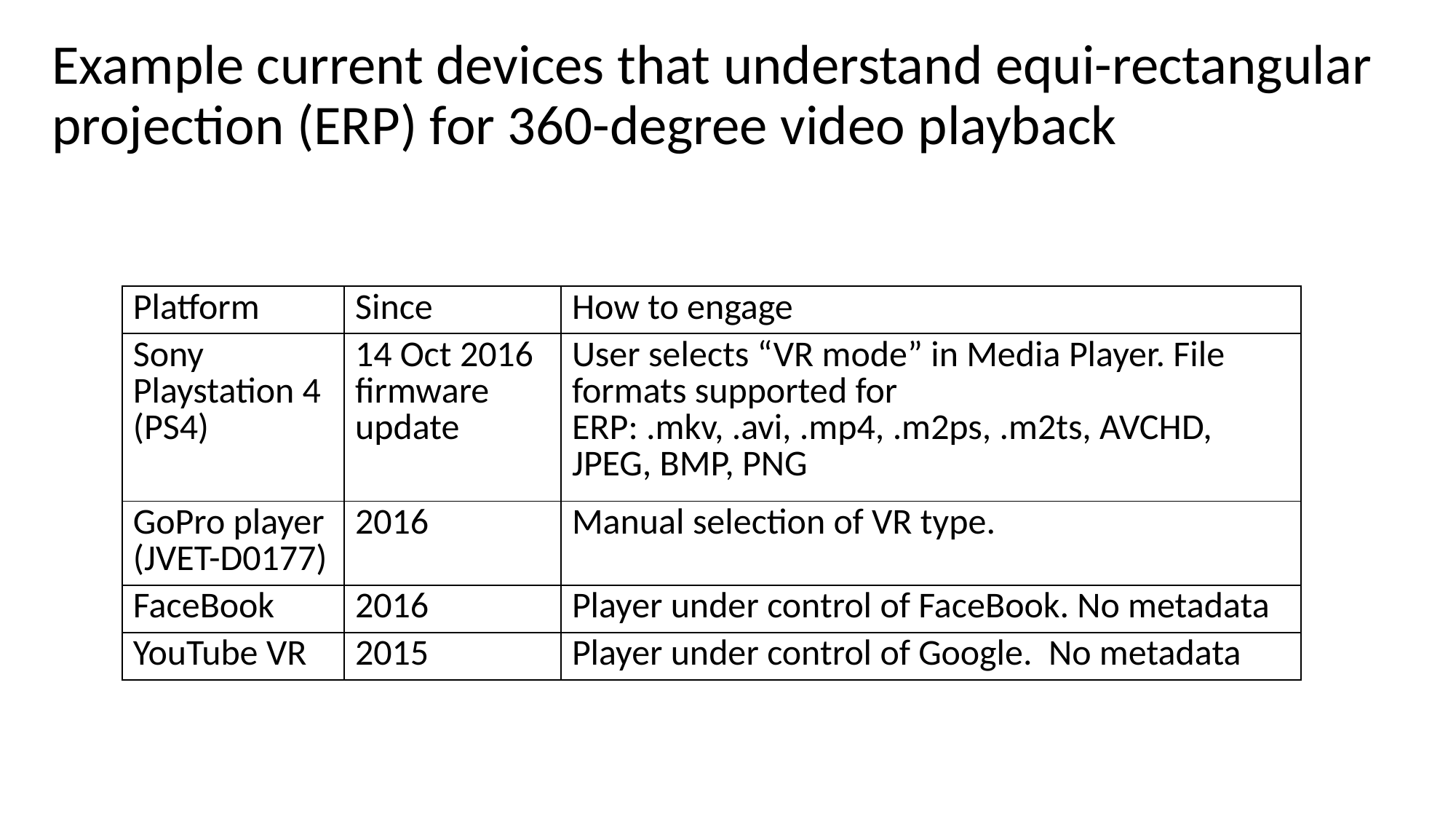

# Example current devices that understand equi-rectangular projection (ERP) for 360-degree video playback
| Platform | Since | How to engage |
| --- | --- | --- |
| Sony Playstation 4 (PS4) | 14 Oct 2016 firmware update | User selects “VR mode” in Media Player. File formats supported for ERP: .mkv, .avi, .mp4, .m2ps, .m2ts, AVCHD, JPEG, BMP, PNG |
| GoPro player (JVET-D0177) | 2016 | Manual selection of VR type. |
| FaceBook | 2016 | Player under control of FaceBook. No metadata |
| YouTube VR | 2015 | Player under control of Google. No metadata |